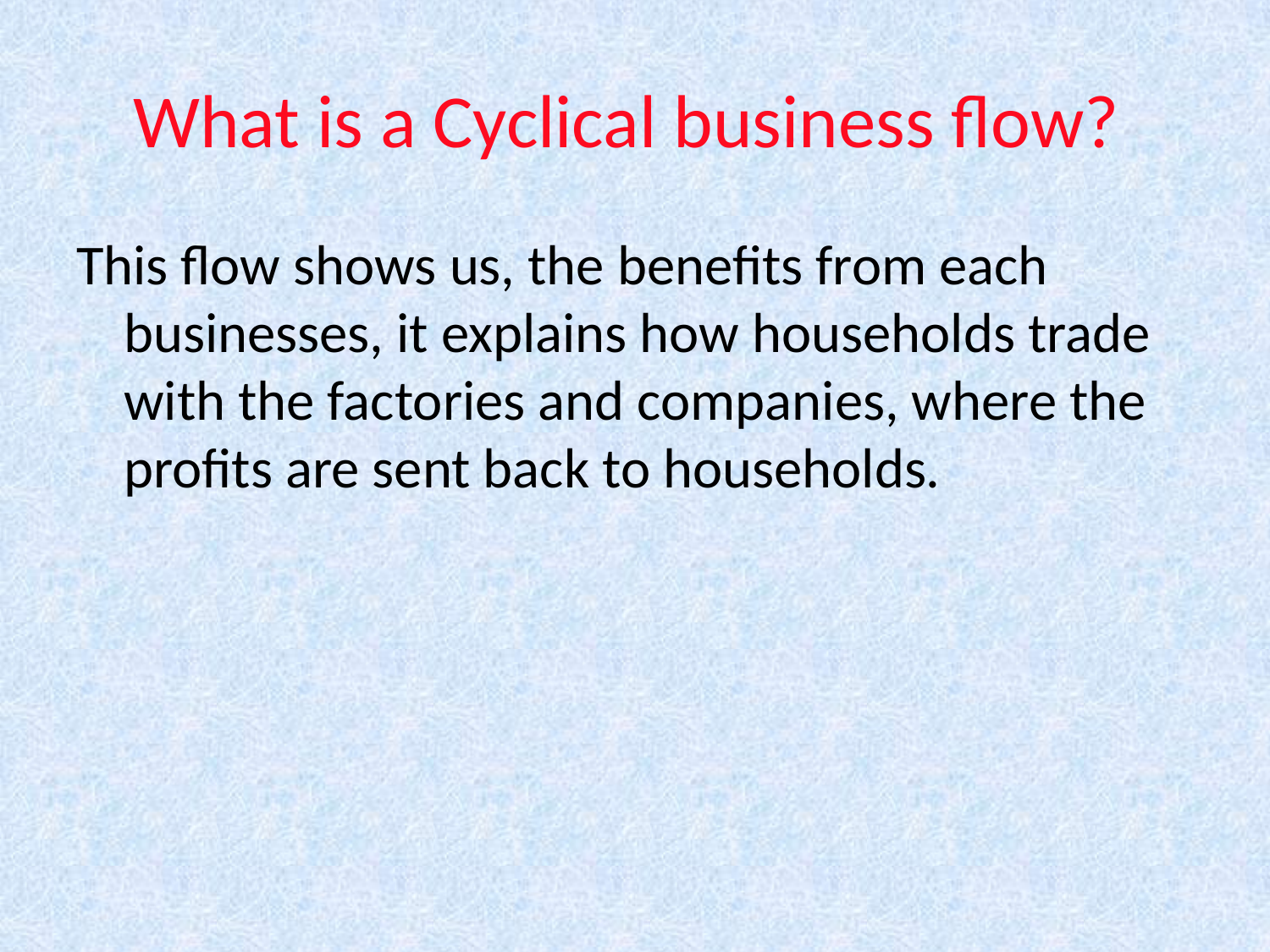

# What is a Cyclical business flow?
This flow shows us, the benefits from each businesses, it explains how households trade with the factories and companies, where the profits are sent back to households.